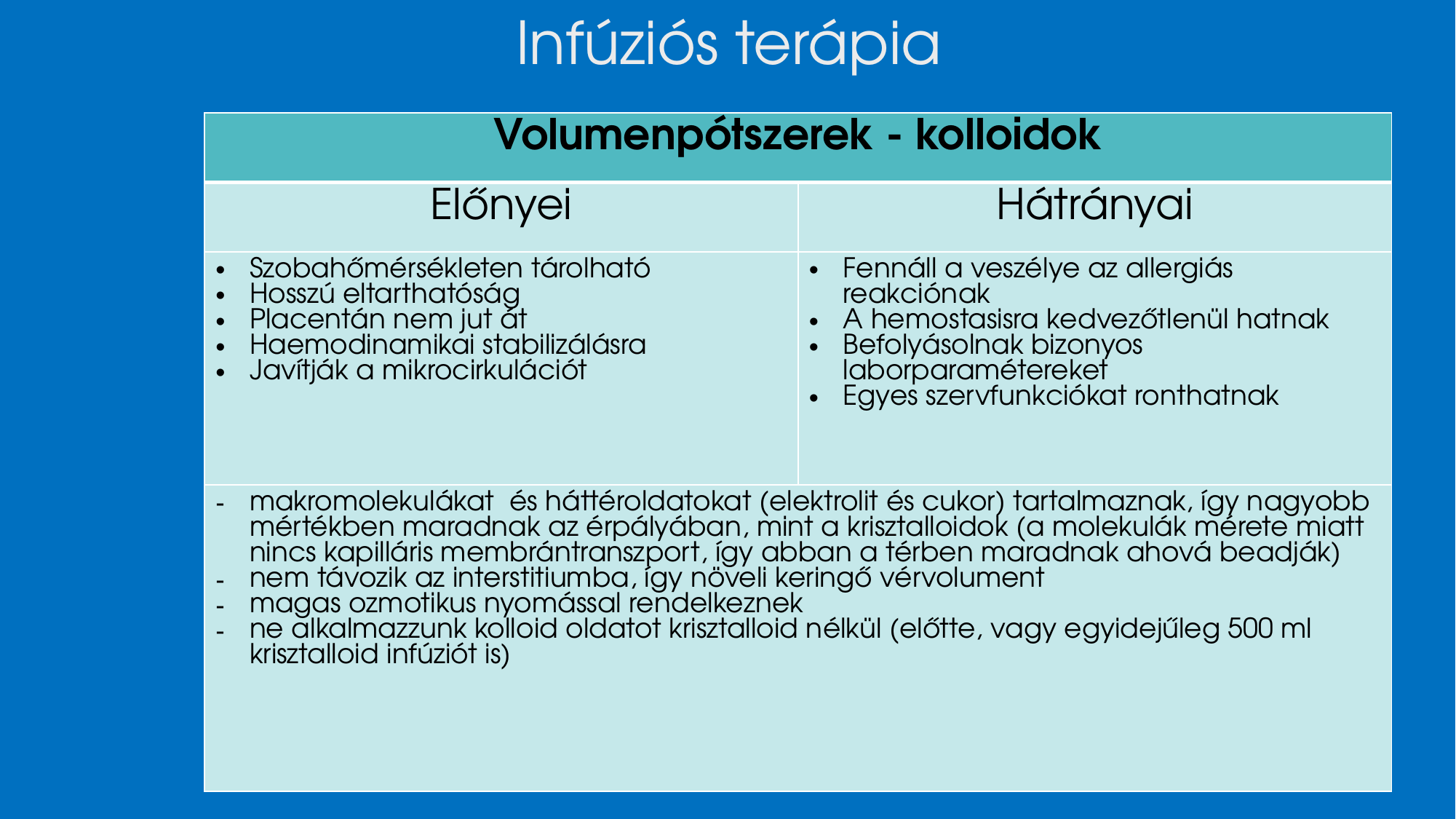

# Infúziós terápia
| Volumenpótszerek - kolloidok |  |
| --- | --- |
| Előnyei | Hátrányai |
| Szobahőmérsékleten tárolható Hosszú eltarthatóság Placentán nem jut át Haemodinamikai stabilizálásra Javítják a mikrocirkulációt | Fennáll a veszélye az allergiás reakciónak A hemostasisra kedvezőtlenül hatnak Befolyásolnak bizonyos laborparamétereket Egyes szervfunkciókat ronthatnak |
| makromolekulákat és háttéroldatokat (elektrolit és cukor) tartalmaznak, így nagyobb mértékben maradnak az érpályában, mint a krisztalloidok (a molekulák mérete miatt nincs kapilláris membrántranszport, így abban a térben maradnak ahová beadják) nem távozik az interstitiumba, így növeli keringő vérvolument magas ozmotikus nyomással rendelkeznek ne alkalmazzunk kolloid oldatot krisztalloid nélkül (előtte, vagy egyidejűleg 500 ml krisztalloid infúziót is) |  |